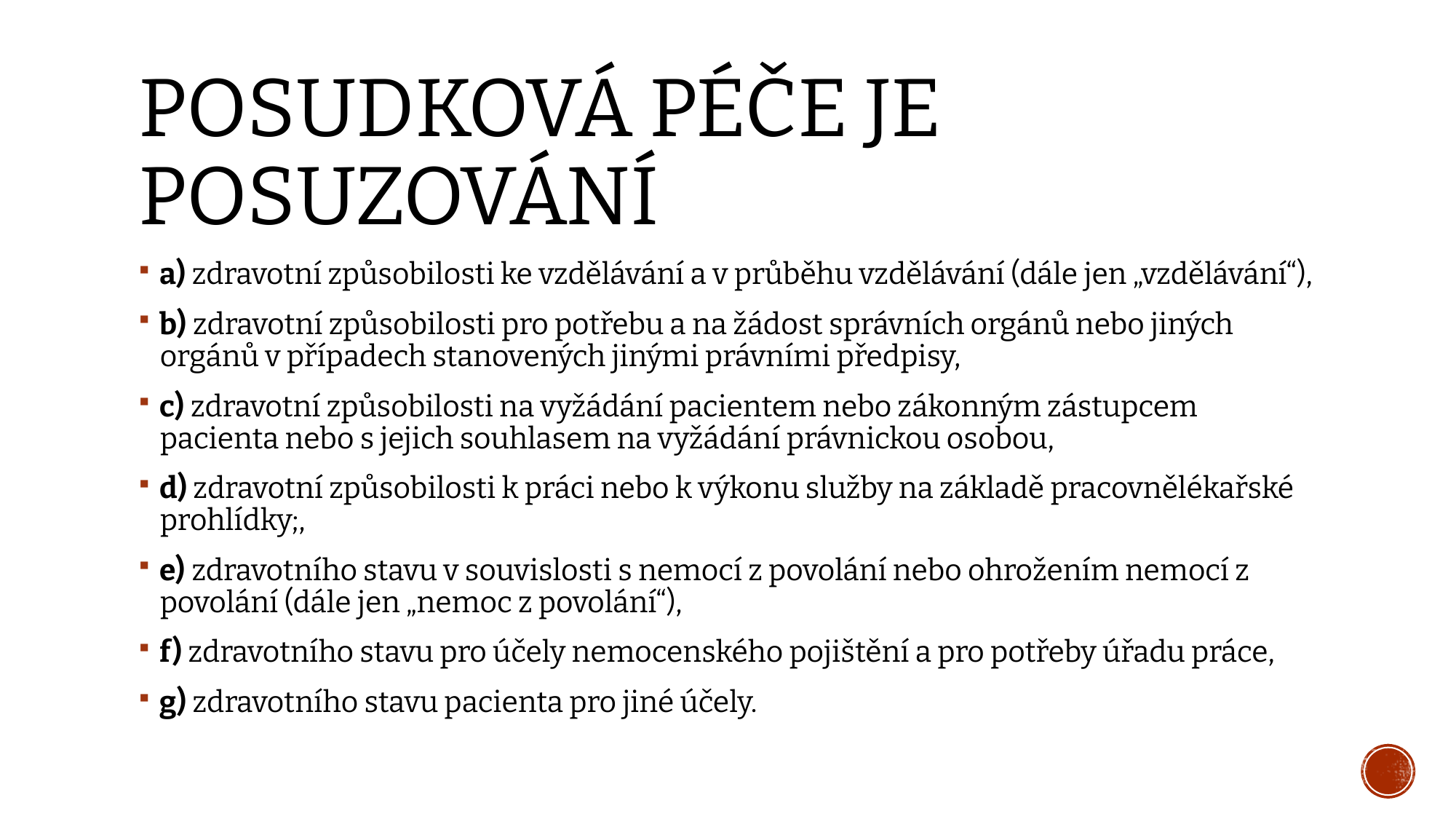

# Posudková péče je posuzování
a) zdravotní způsobilosti ke vzdělávání a v průběhu vzdělávání (dále jen „vzdělávání“),
b) zdravotní způsobilosti pro potřebu a na žádost správních orgánů nebo jiných orgánů v případech stanovených jinými právními předpisy,
c) zdravotní způsobilosti na vyžádání pacientem nebo zákonným zástupcem pacienta nebo s jejich souhlasem na vyžádání právnickou osobou,
d) zdravotní způsobilosti k práci nebo k výkonu služby na základě pracovnělékařské prohlídky;,
e) zdravotního stavu v souvislosti s nemocí z povolání nebo ohrožením nemocí z povolání (dále jen „nemoc z povolání“),
f) zdravotního stavu pro účely nemocenského pojištění a pro potřeby úřadu práce,
g) zdravotního stavu pacienta pro jiné účely.